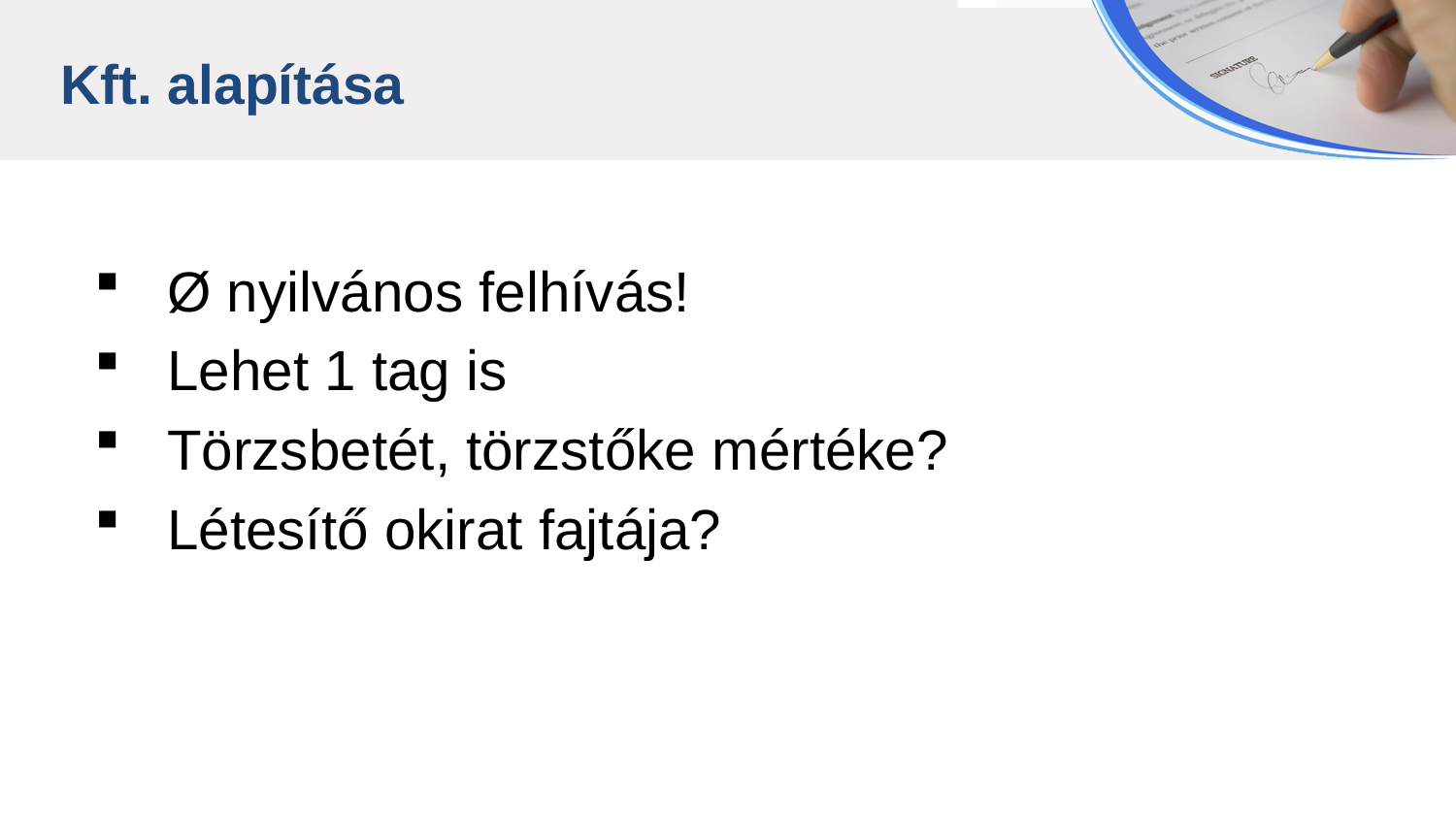

Kft. alapítása

Ø nyilvános felhívás!
Lehet 1 tag is
Törzsbetét, törzstőke mértéke?
Létesítő okirat fajtája?